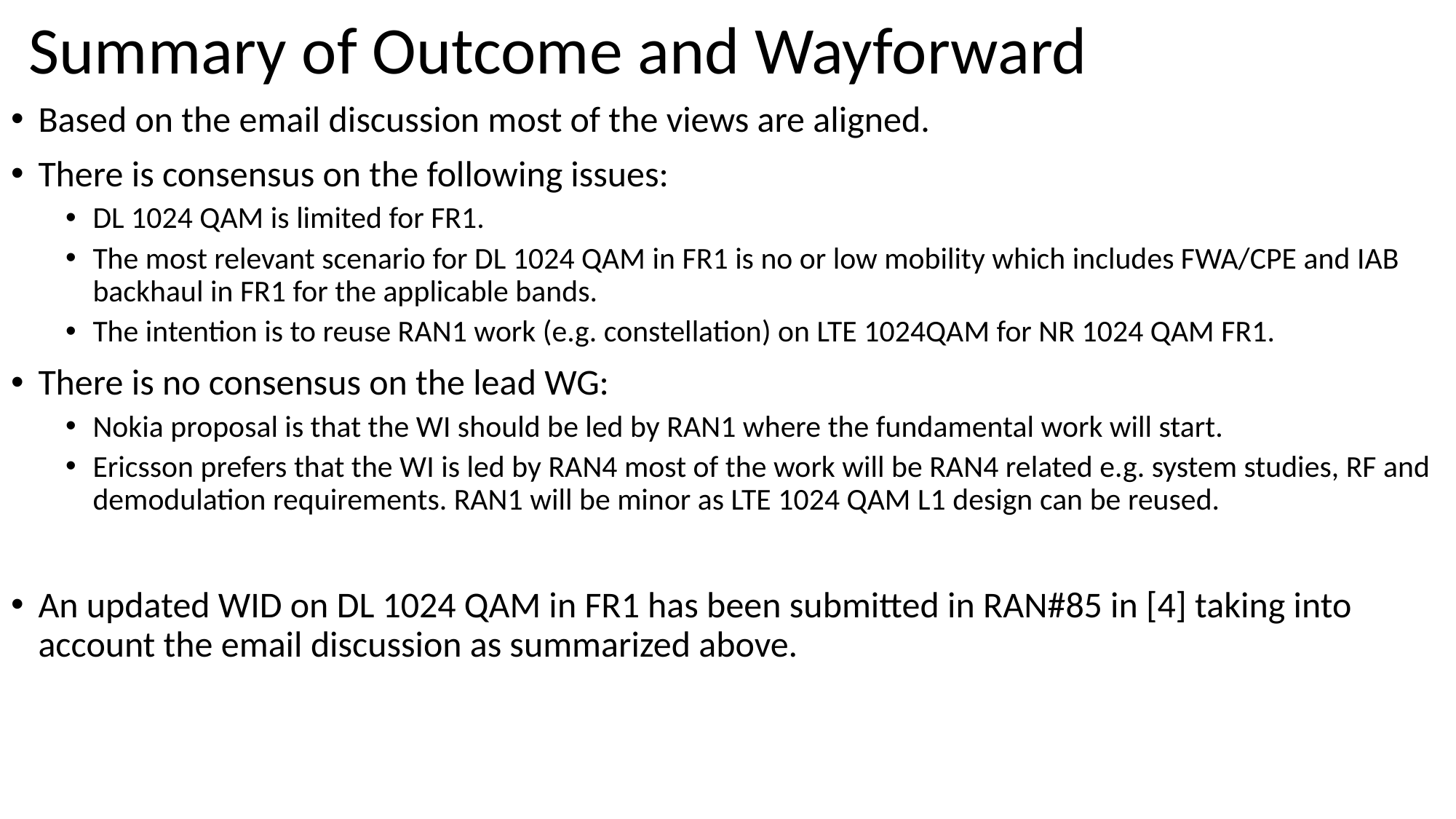

# Summary of Outcome and Wayforward
Based on the email discussion most of the views are aligned.
There is consensus on the following issues:
DL 1024 QAM is limited for FR1.
The most relevant scenario for DL 1024 QAM in FR1 is no or low mobility which includes FWA/CPE and IAB backhaul in FR1 for the applicable bands.
The intention is to reuse RAN1 work (e.g. constellation) on LTE 1024QAM for NR 1024 QAM FR1.
There is no consensus on the lead WG:
Nokia proposal is that the WI should be led by RAN1 where the fundamental work will start.
Ericsson prefers that the WI is led by RAN4 most of the work will be RAN4 related e.g. system studies, RF and demodulation requirements. RAN1 will be minor as LTE 1024 QAM L1 design can be reused.

An updated WID on DL 1024 QAM in FR1 has been submitted in RAN#85 in [4] taking into account the email discussion as summarized above.